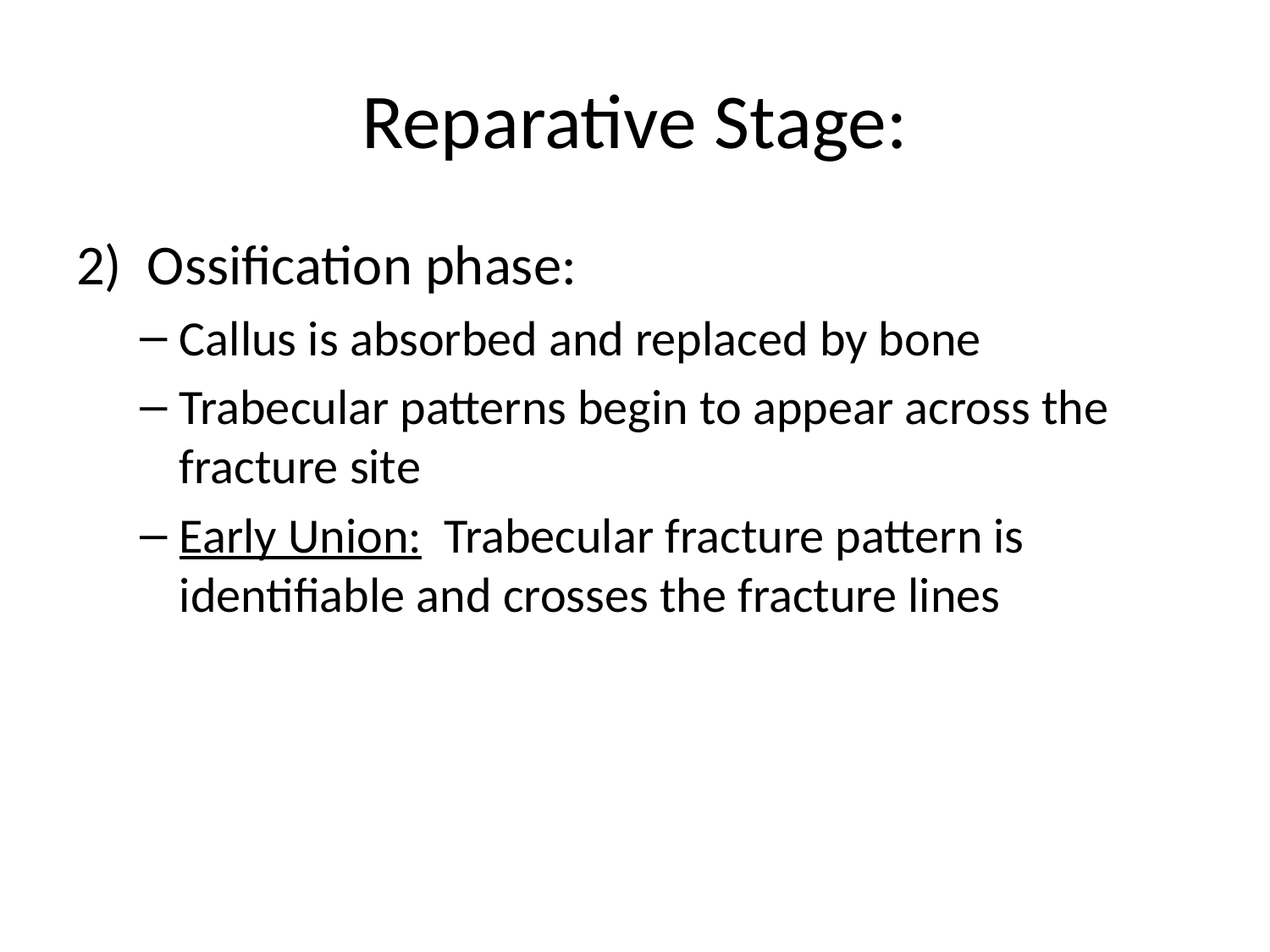

# Reparative Stage:
2)  Ossification phase:
Callus is absorbed and replaced by bone
Trabecular patterns begin to appear across the fracture site
Early Union:  Trabecular fracture pattern is identifiable and crosses the fracture lines